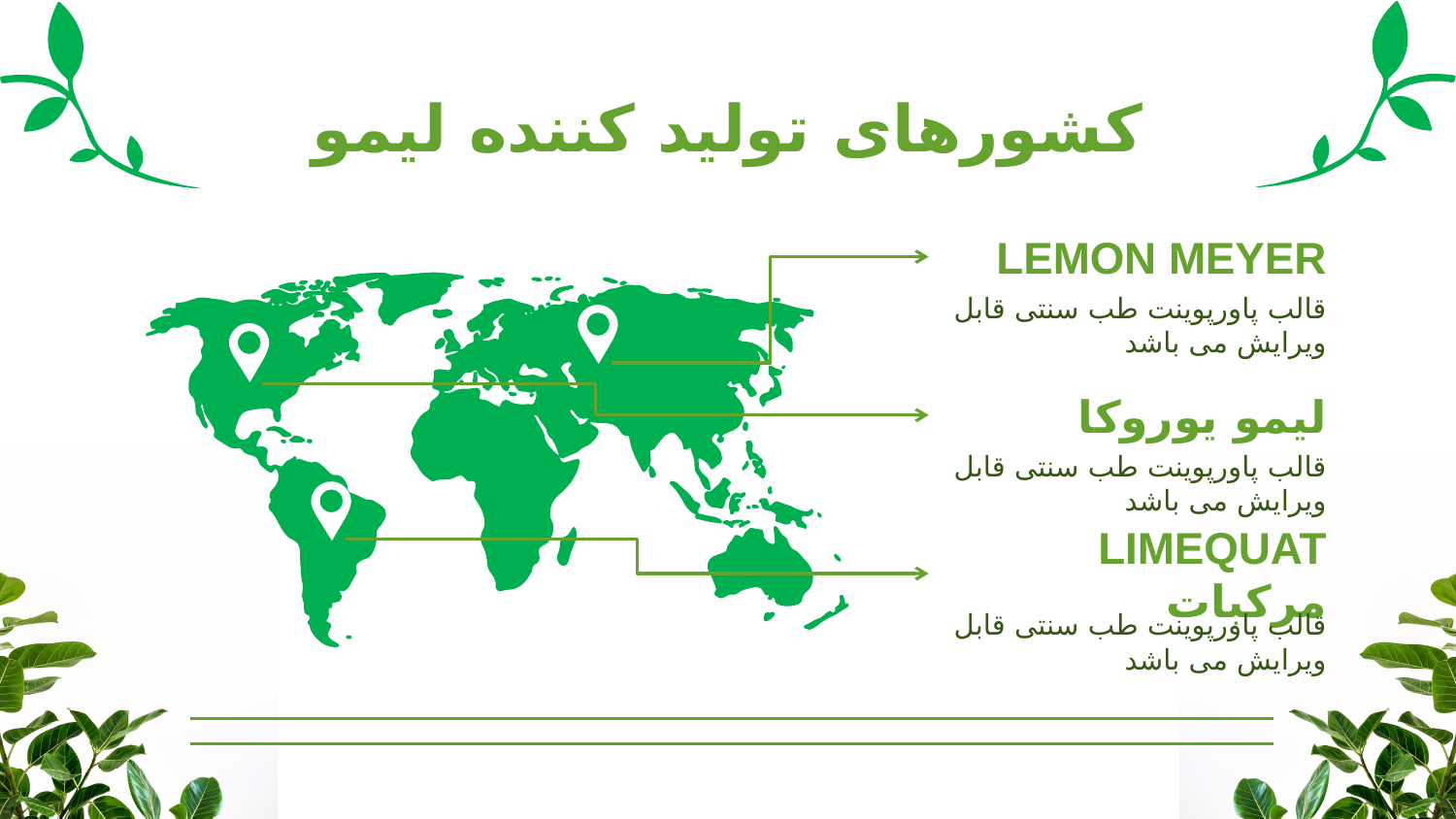

# کشورهای تولید کننده لیمو
LEMON MEYER

قالب پاورپوینت طب سنتی قابل ویرایش می باشد

لیمو یوروکا
قالب پاورپوینت طب سنتی قابل ویرایش می باشد

LIMEQUAT مرکبات
قالب پاورپوینت طب سنتی قابل ویرایش می باشد